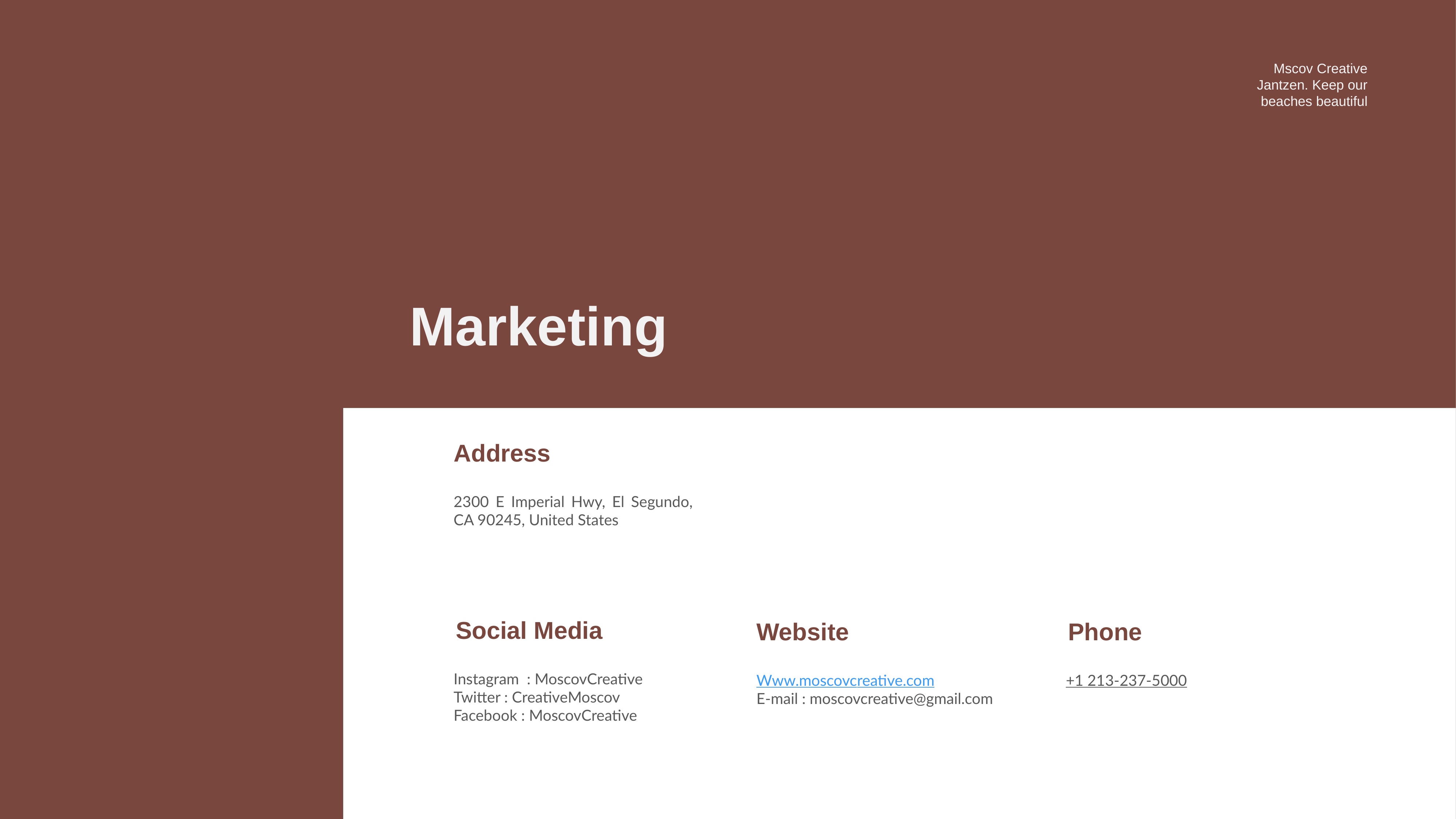

Mscov Creative
Jantzen. Keep our beaches beautiful

Marketing

Address
2300 E Imperial Hwy, El Segundo, CA 90245, United States
Social Media
Website
Phone
Instagram  : MoscovCreative
Twitter : CreativeMoscov
Facebook : MoscovCreative

Www.moscovcreative.com
E-mail : moscovcreative@gmail.com
+1 213-237-5000